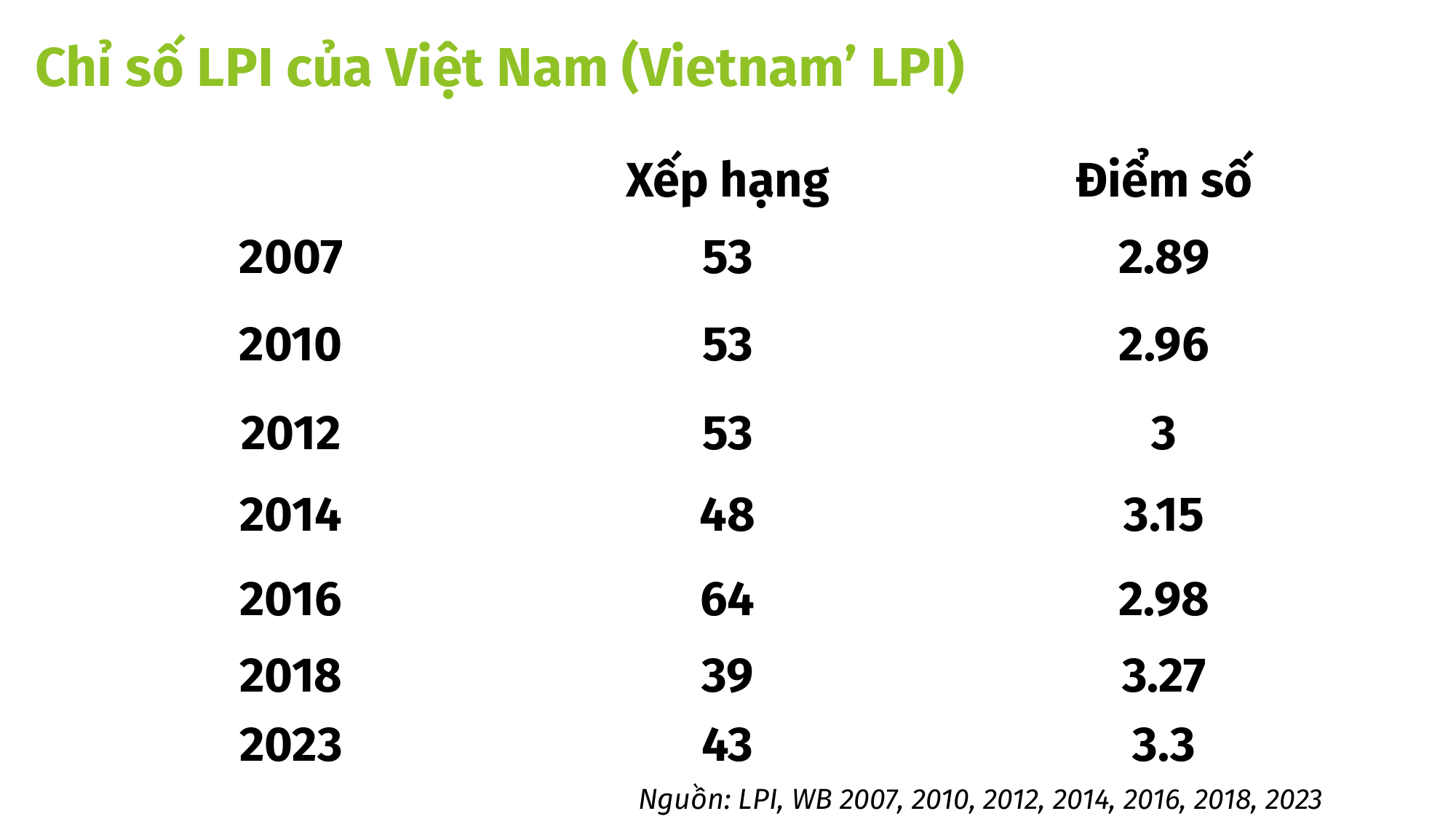

# Chỉ số LPI của Việt Nam (Vietnam’ LPI)
|  | Xếp hạng | Điểm số |
| --- | --- | --- |
| 2007 | 53 | 2.89 |
| 2010 | 53 | 2.96 |
| 2012 | 53 | 3 |
| 2014 | 48 | 3.15 |
| 2016 | 64 | 2.98 |
| 2018 | 39 | 3.27 |
| 2023 | 43 | 3.3 |
Nguồn: LPI, WB 2007, 2010, 2012, 2014, 2016, 2018, 2023